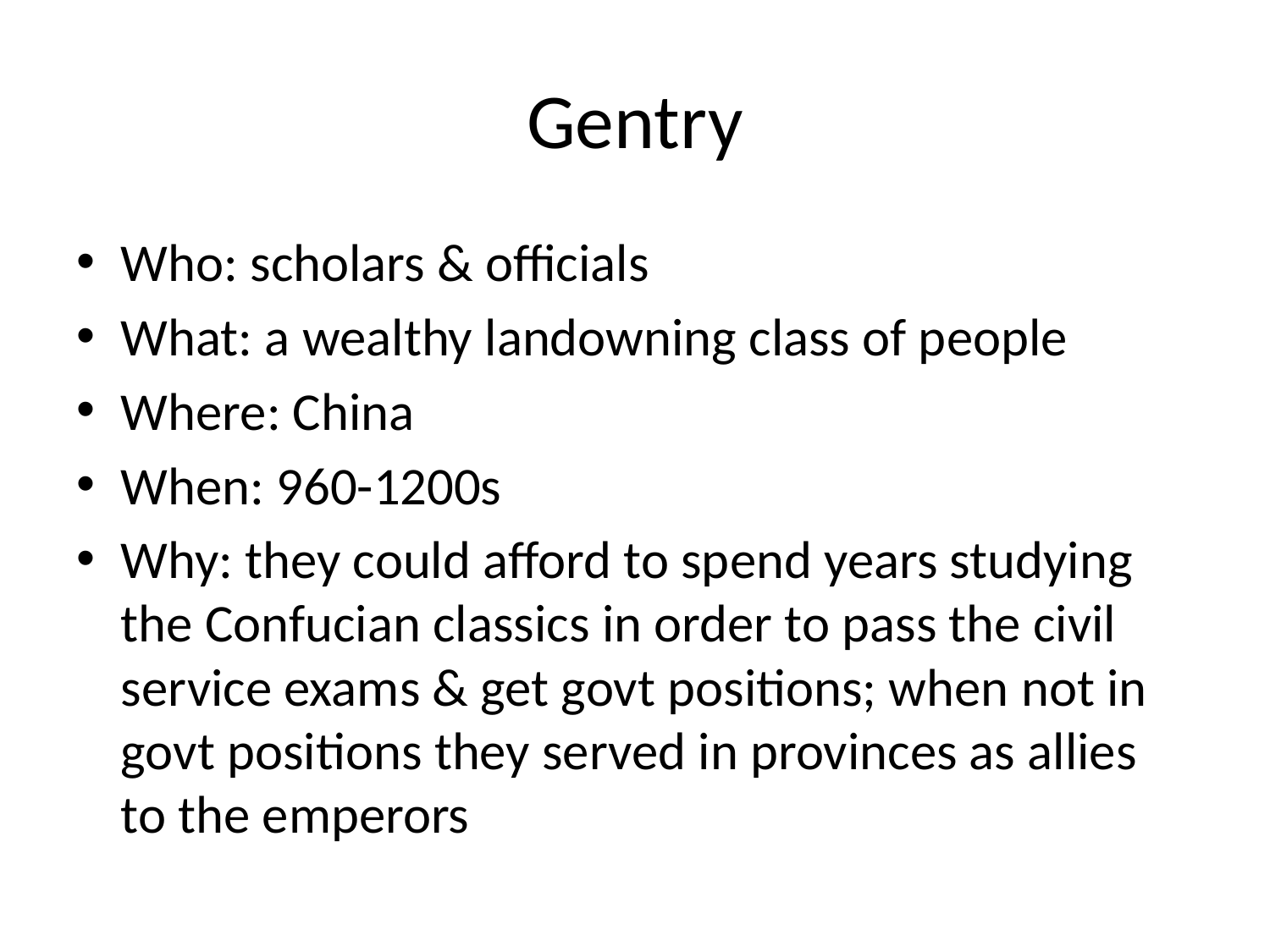

# Gentry
Who: scholars & officials
What: a wealthy landowning class of people
Where: China
When: 960-1200s
Why: they could afford to spend years studying the Confucian classics in order to pass the civil service exams & get govt positions; when not in govt positions they served in provinces as allies to the emperors